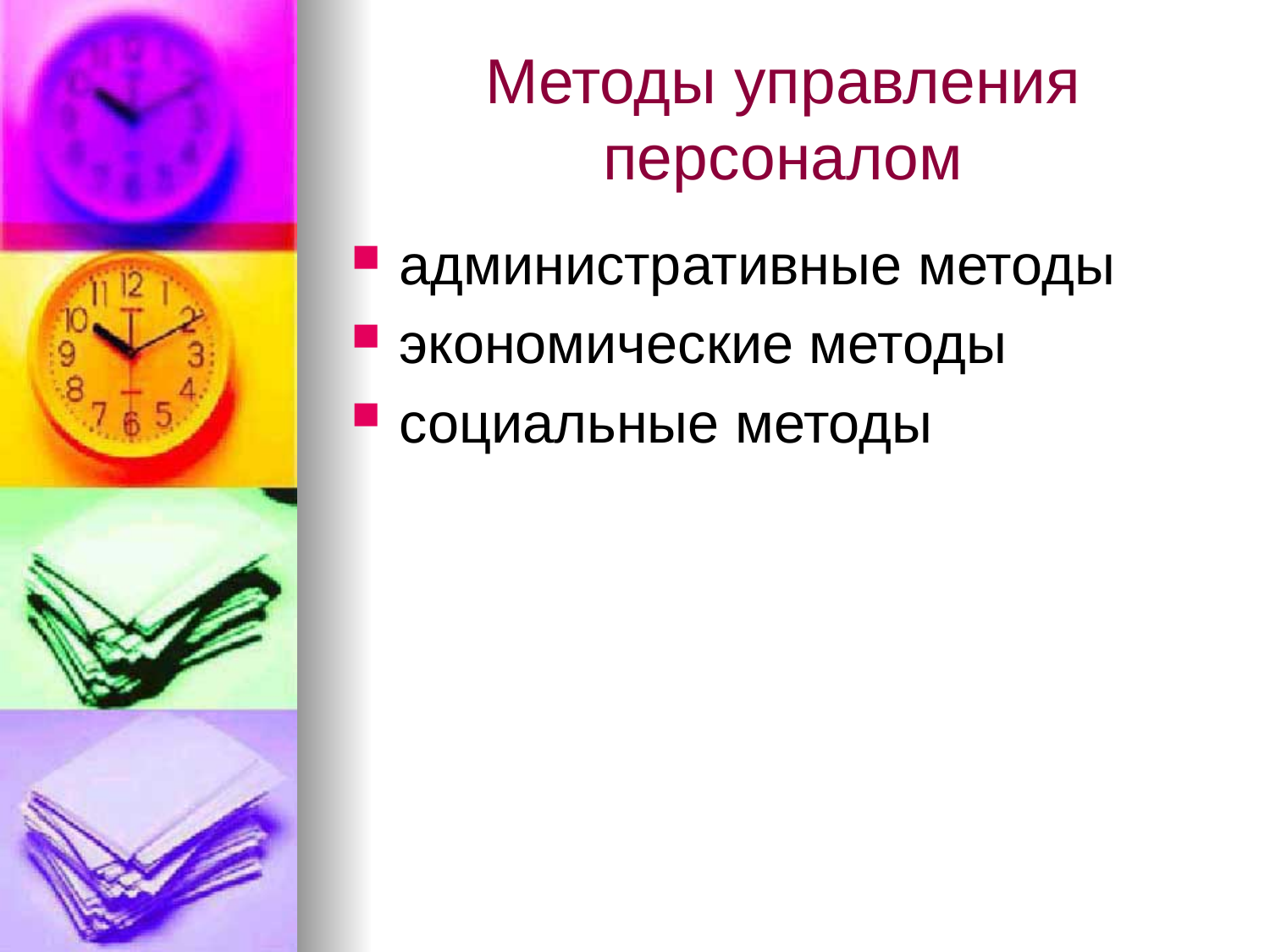

# Методы управления персоналом
административные методы
экономические методы
социальные методы